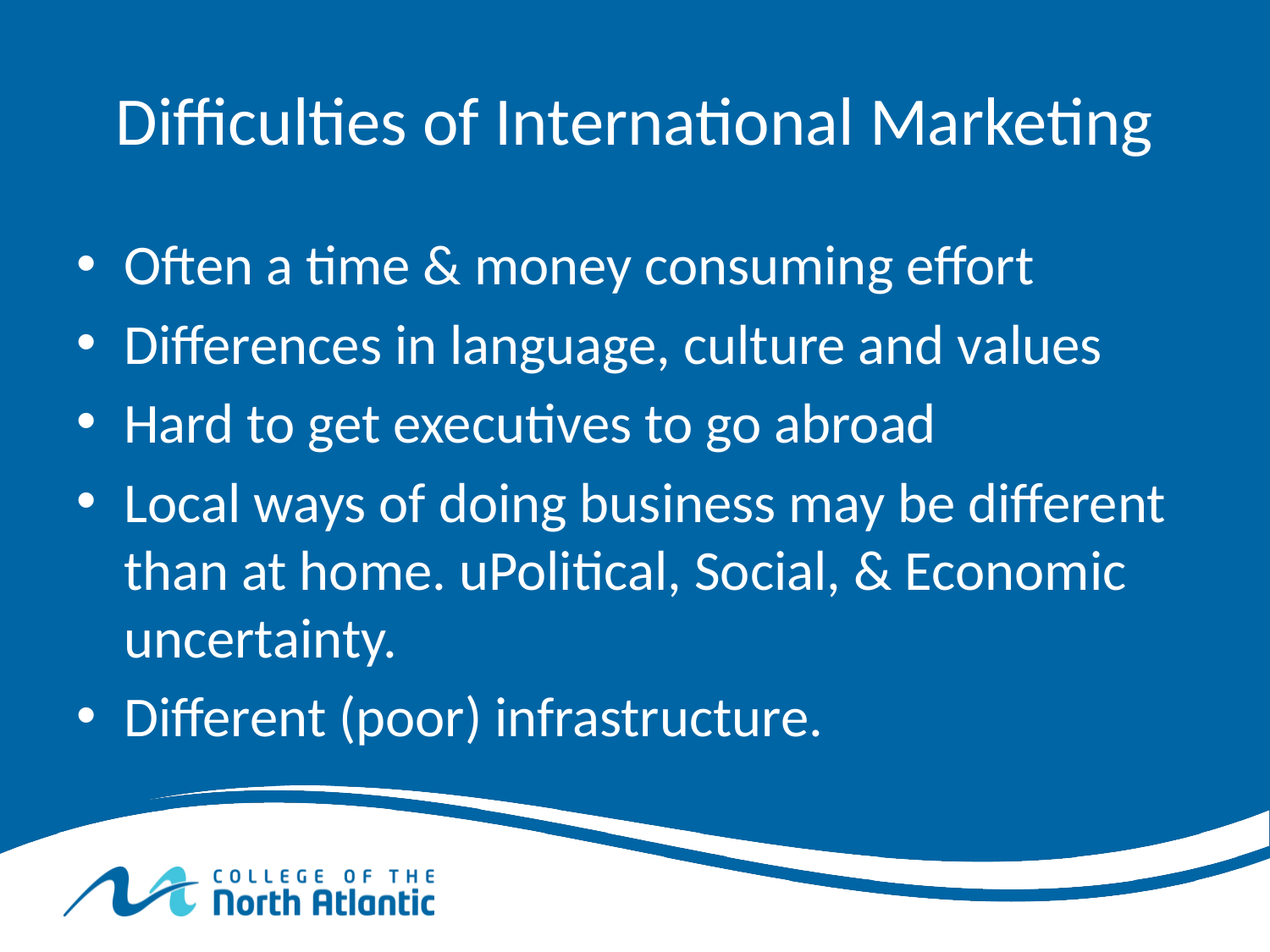

# Difficulties of International Marketing
Often a time & money consuming effort
Differences in language, culture and values
Hard to get executives to go abroad
Local ways of doing business may be different than at home. uPolitical, Social, & Economic uncertainty.
Different (poor) infrastructure.